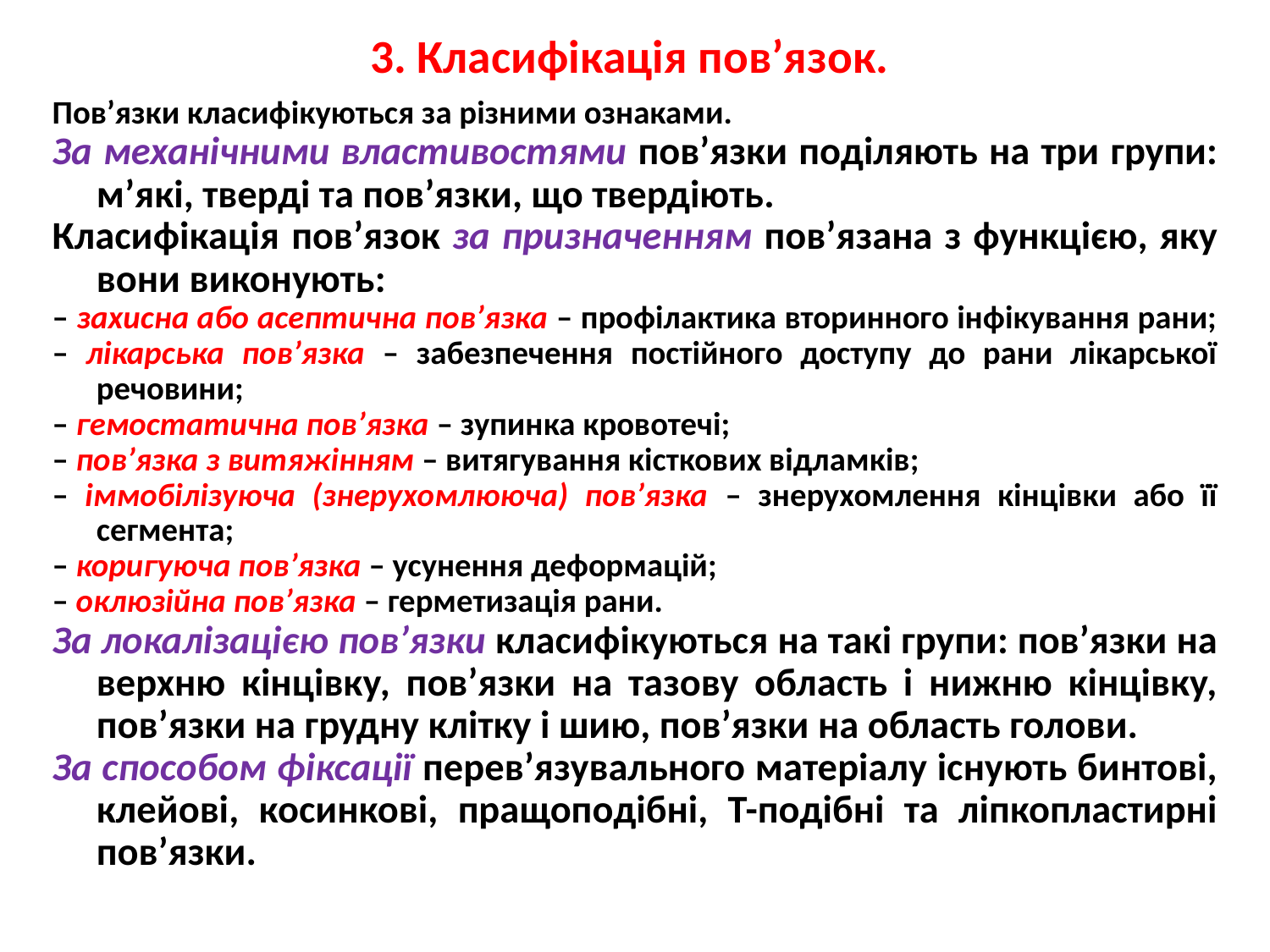

3. Класифікація пов’язок.
Пов’язки класифікуються за різними ознаками.
За механічними властивостями пов’язки поділяють на три групи: м’які, тверді та пов’язки, що твердіють.
Класифікація пов’язок за призначенням пов’язана з функцією, яку вони виконують:
– захисна або асептична пов’язка – профілактика вторинного інфікування рани;
– лікарська пов’язка – забезпечення постійного доступу до рани лікарської речовини;
– гемостатична пов’язка – зупинка кровотечі;
– пов’язка з витяжінням – витягування кісткових відламків;
– іммобілізуюча (знерухомлююча) пов’язка – знерухомлення кінцівки або її сегмента;
– коригуюча пов’язка – усунення деформацій;
– оклюзійна пов’язка – герметизація рани.
За локалізацією пов’язки класифікуються на такі групи: пов’язки на верхню кінцівку, пов’язки на тазову область і нижню кінцівку, пов’язки на грудну клітку і шию, пов’язки на область голови.
За способом фіксації перев’язувального матеріалу існують бинтові, клейові, косинкові, пращоподібні, Т-подібні та ліпкопластирні пов’язки.